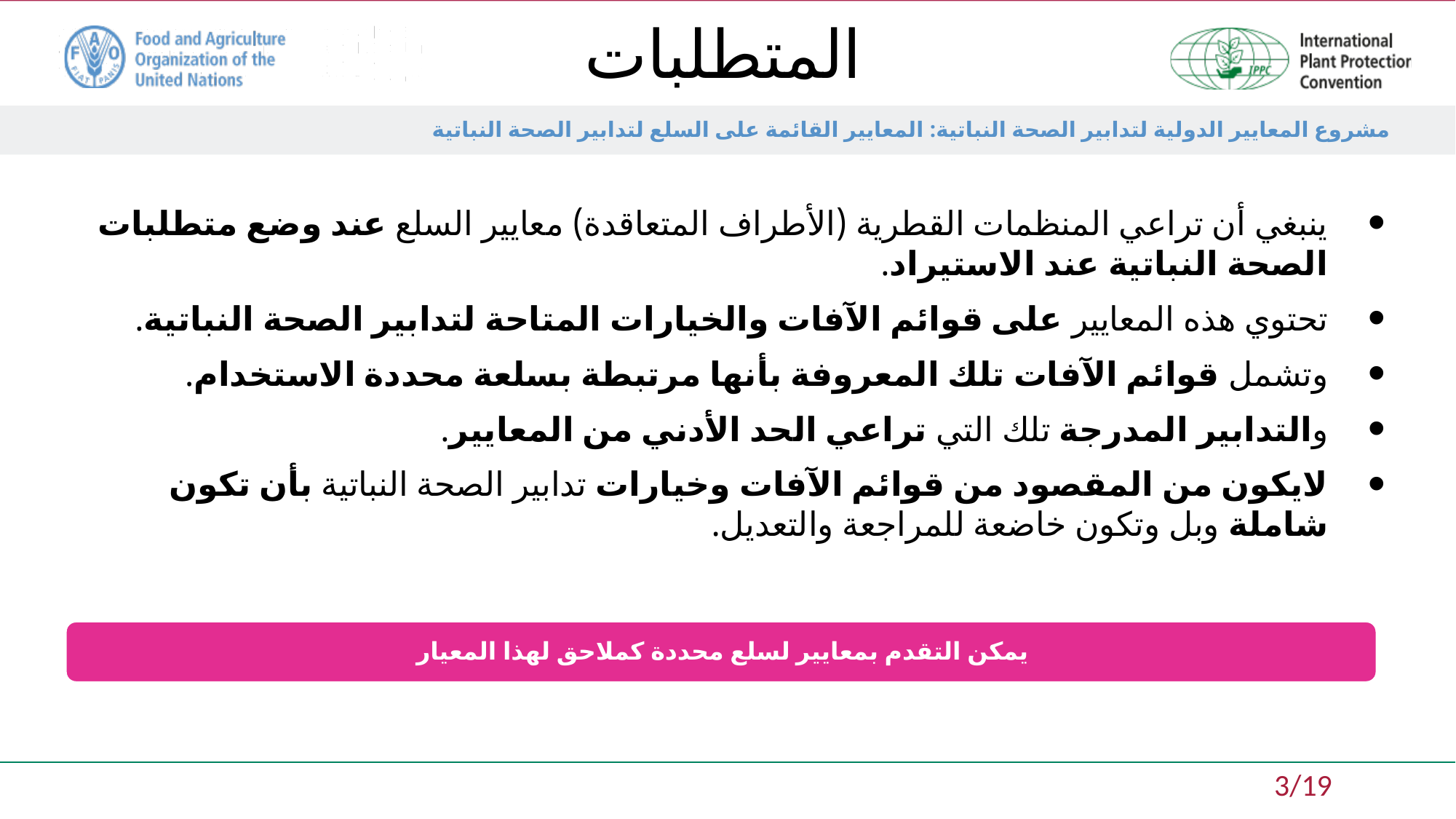

# المتطلبات
ينبغي أن تراعي المنظمات القطرية (الأطراف المتعاقدة) معايير السلع عند وضع متطلبات الصحة النباتية عند الاستيراد.
تحتوي هذه المعايير على قوائم الآفات والخيارات المتاحة لتدابير الصحة النباتية.
وتشمل قوائم الآفات تلك المعروفة بأنها مرتبطة بسلعة محددة الاستخدام.
والتدابير المدرجة تلك التي تراعي الحد الأدني من المعايير.
لايكون من المقصود من قوائم الآفات وخيارات تدابير الصحة النباتية بأن تكون شاملة وبل وتكون خاضعة للمراجعة والتعديل.
يمكن التقدم بمعايير لسلع محددة كملاحق لهذا المعيار